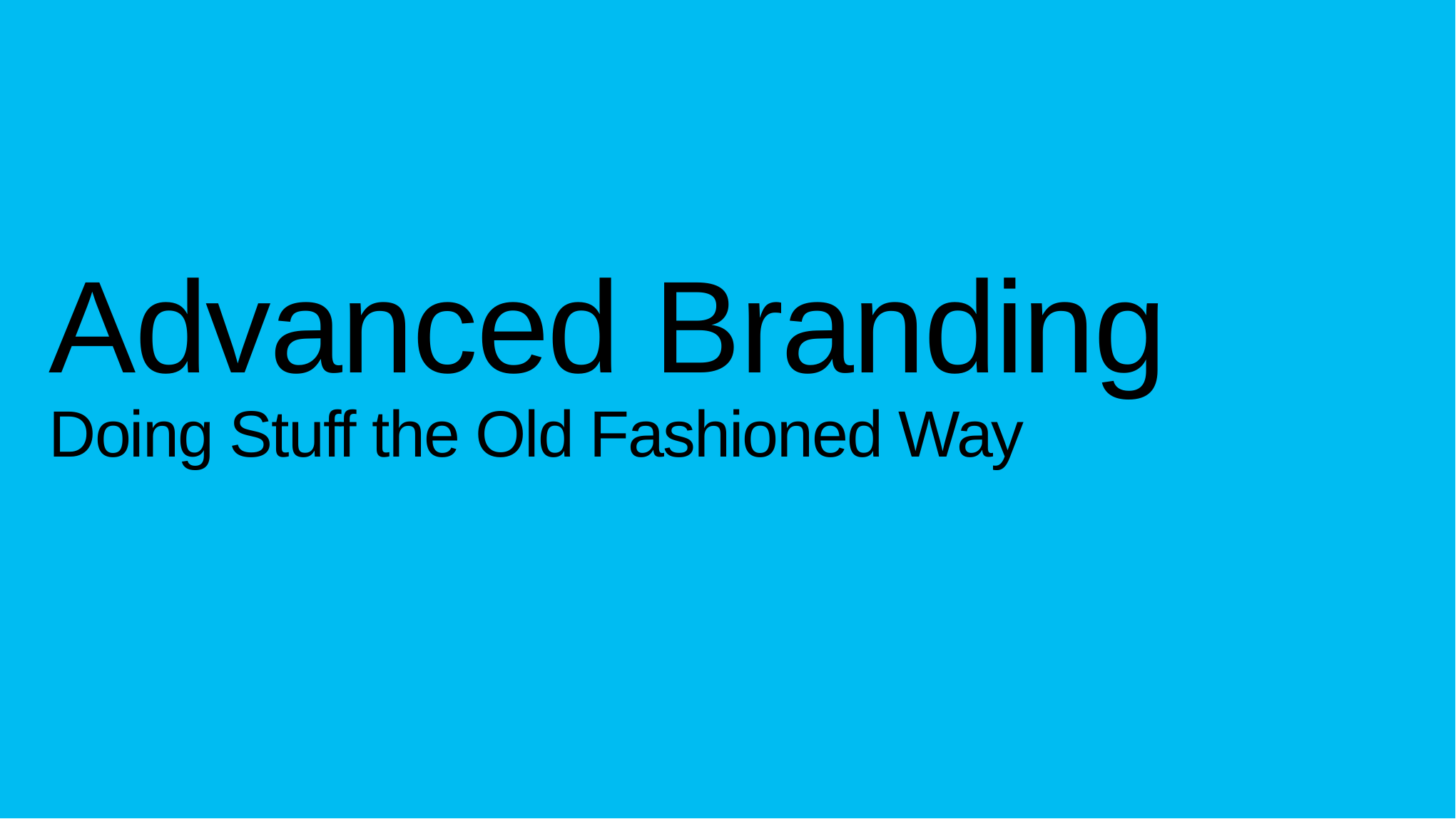

# Advanced Branding Doing Stuff the Old Fashioned Way